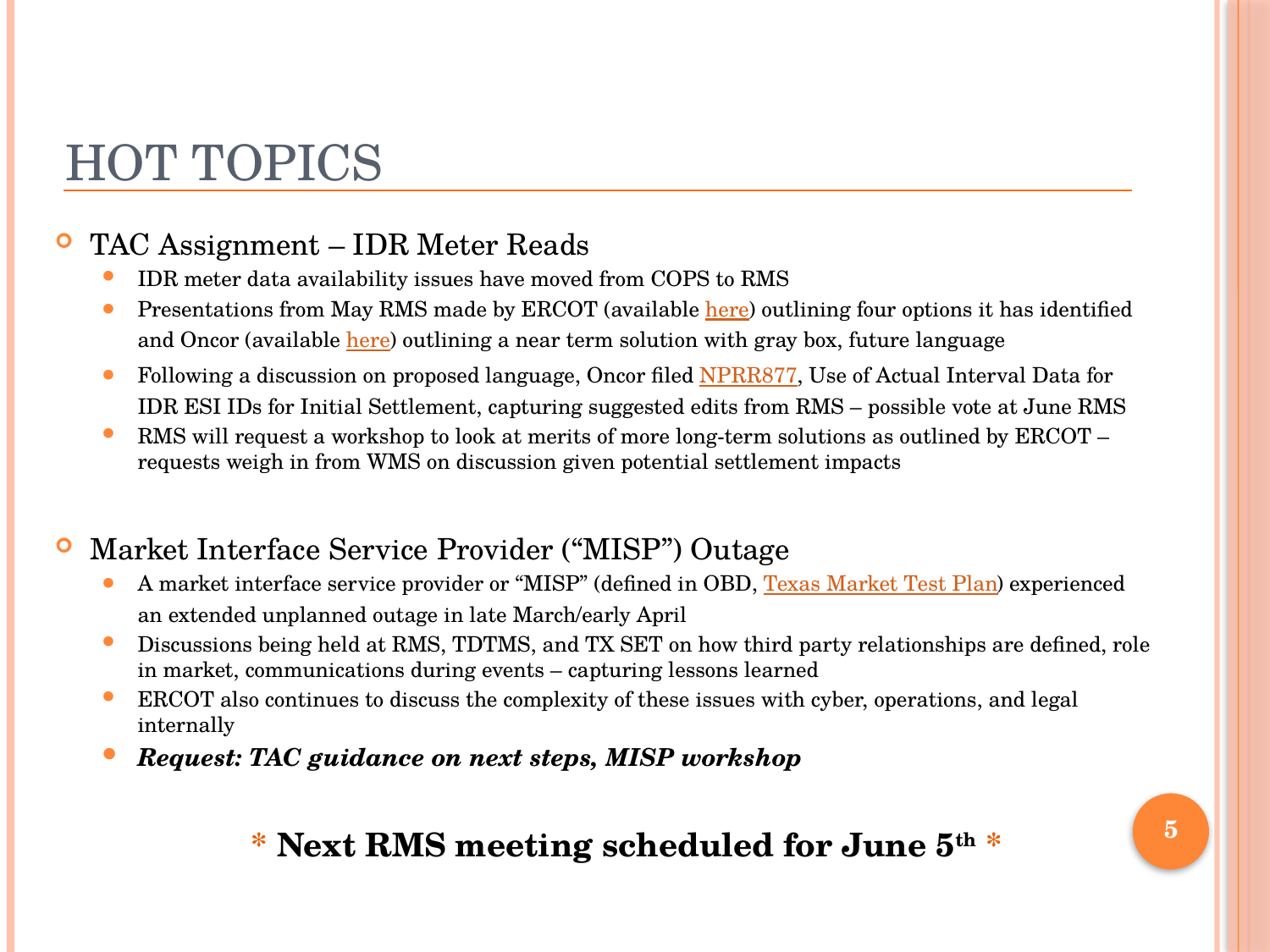

# Hot Topics

TAC Assignment – IDR Meter Reads
IDR meter data availability issues have moved from COPS to RMS
Presentations from May RMS made by ERCOT (available here) outlining four options it has identified and Oncor (available here) outlining a near term solution with gray box, future language
Following a discussion on proposed language, Oncor filed NPRR877, Use of Actual Interval Data for IDR ESI IDs for Initial Settlement, capturing suggested edits from RMS – possible vote at June RMS
RMS will request a workshop to look at merits of more long-term solutions as outlined by ERCOT – requests weigh in from WMS on discussion given potential settlement impacts

Market Interface Service Provider (“MISP”) Outage
A market interface service provider or “MISP” (defined in OBD, Texas Market Test Plan) experienced an extended unplanned outage in late March/early April
Discussions being held at RMS, TDTMS, and TX SET on how third party relationships are defined, role in market, communications during events – capturing lessons learned
ERCOT also continues to discuss the complexity of these issues with cyber, operations, and legal internally
Request: TAC guidance on next steps, MISP workshop

* Next RMS meeting scheduled for June 5th *
5